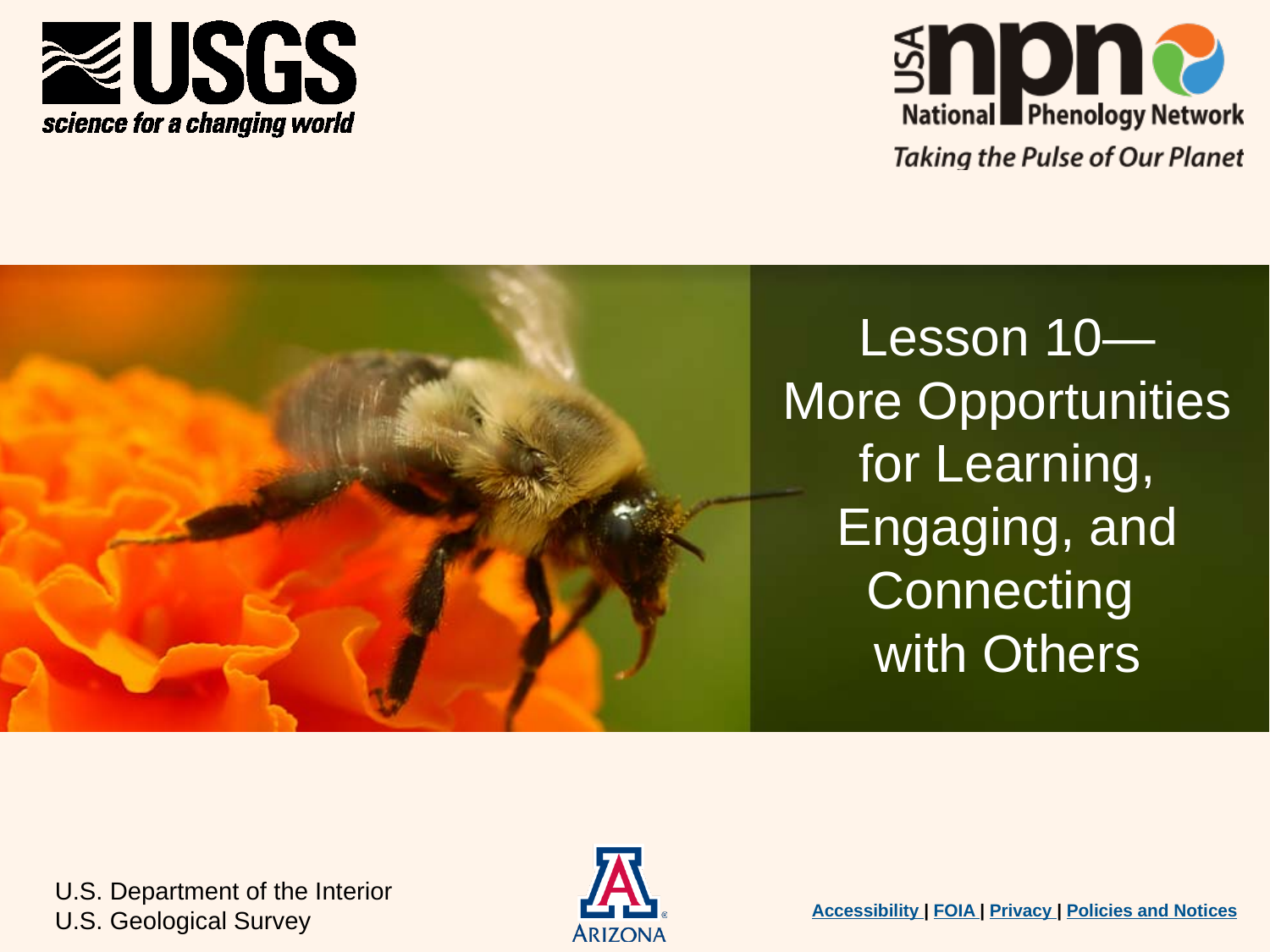

# Lesson 10— More Opportunities for Learning, Engaging, and Connecting with Others